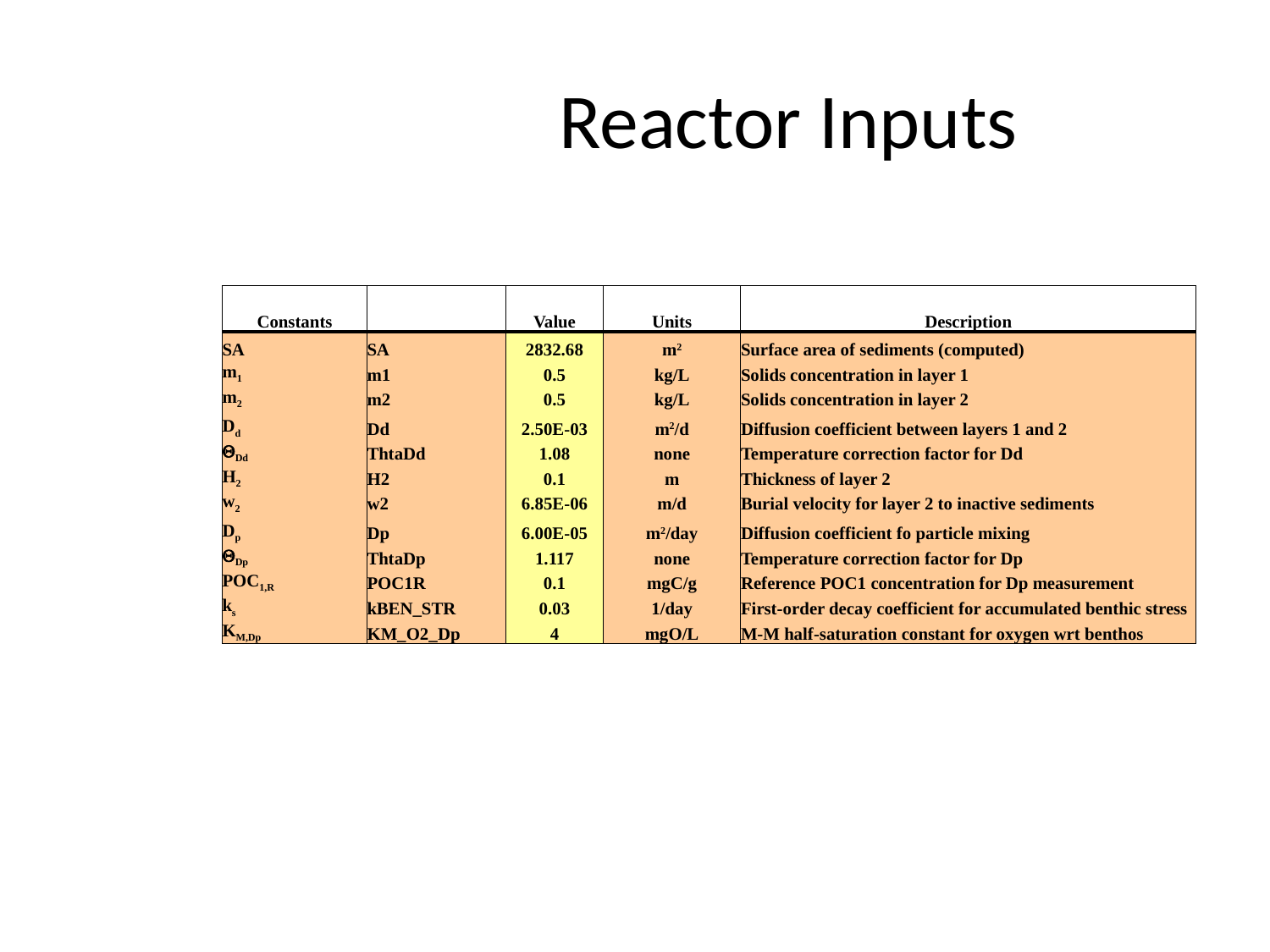

# Reactor Inputs
|  |  |  |  |  |
| --- | --- | --- | --- | --- |
| Constants |  | Value | Units | Description |
| SA | SA | 2832.68 | m2 | Surface area of sediments (computed) |
| m1 | m1 | 0.5 | kg/L | Solids concentration in layer 1 |
| m2 | m2 | 0.5 | kg/L | Solids concentration in layer 2 |
| Dd | Dd | 2.50E-03 | m2/d | Diffusion coefficient between layers 1 and 2 |
| ΘDd | ThtaDd | 1.08 | none | Temperature correction factor for Dd |
| H2 | H2 | 0.1 | m | Thickness of layer 2 |
| w2 | w2 | 6.85E-06 | m/d | Burial velocity for layer 2 to inactive sediments |
| Dp | Dp | 6.00E-05 | m2/day | Diffusion coefficient fo particle mixing |
| ΘDp | ThtaDp | 1.117 | none | Temperature correction factor for Dp |
| POC1,R | POC1R | 0.1 | mgC/g | Reference POC1 concentration for Dp measurement |
| ks | kBEN\_STR | 0.03 | 1/day | First-order decay coefficient for accumulated benthic stress |
| KM,Dp | KM\_O2\_Dp | 4 | mgO/L | M-M half-saturation constant for oxygen wrt benthos |